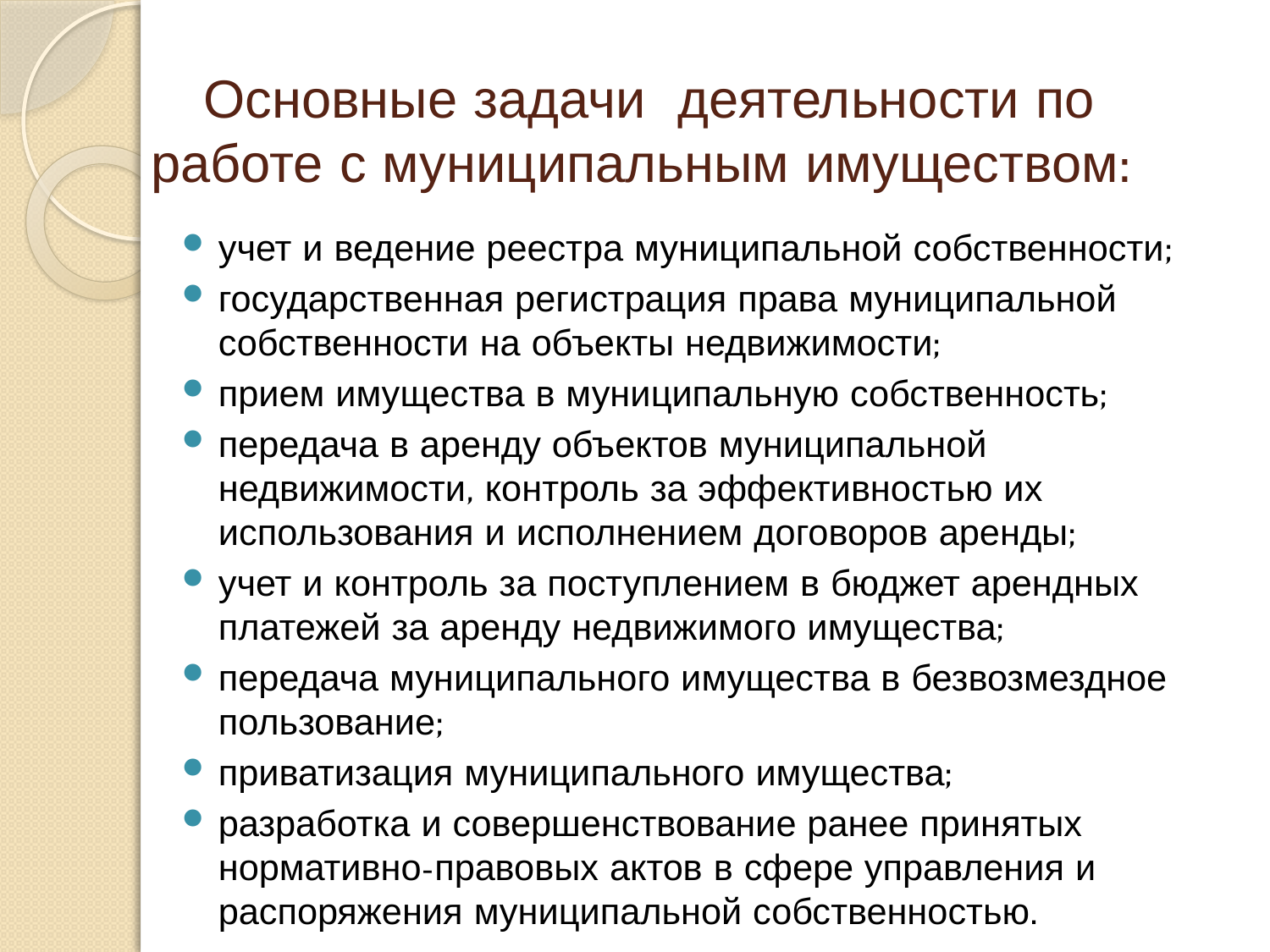

# Основные задачи  деятельности по работе с муниципальным имуществом:
учет и ведение реестра муниципальной собственности;
государственная регистрация права муниципальной собственности на объекты недвижимости;
прием имущества в муниципальную собственность;
передача в аренду объектов муниципальной недвижимости, контроль за эффективностью их использования и исполнением договоров аренды;
учет и контроль за поступлением в бюджет арендных платежей за аренду недвижимого имущества;
передача муниципального имущества в безвозмездное пользование;
приватизация муниципального имущества;
разработка и совершенствование ранее принятых нормативно-правовых актов в сфере управления и распоряжения муниципальной собственностью.